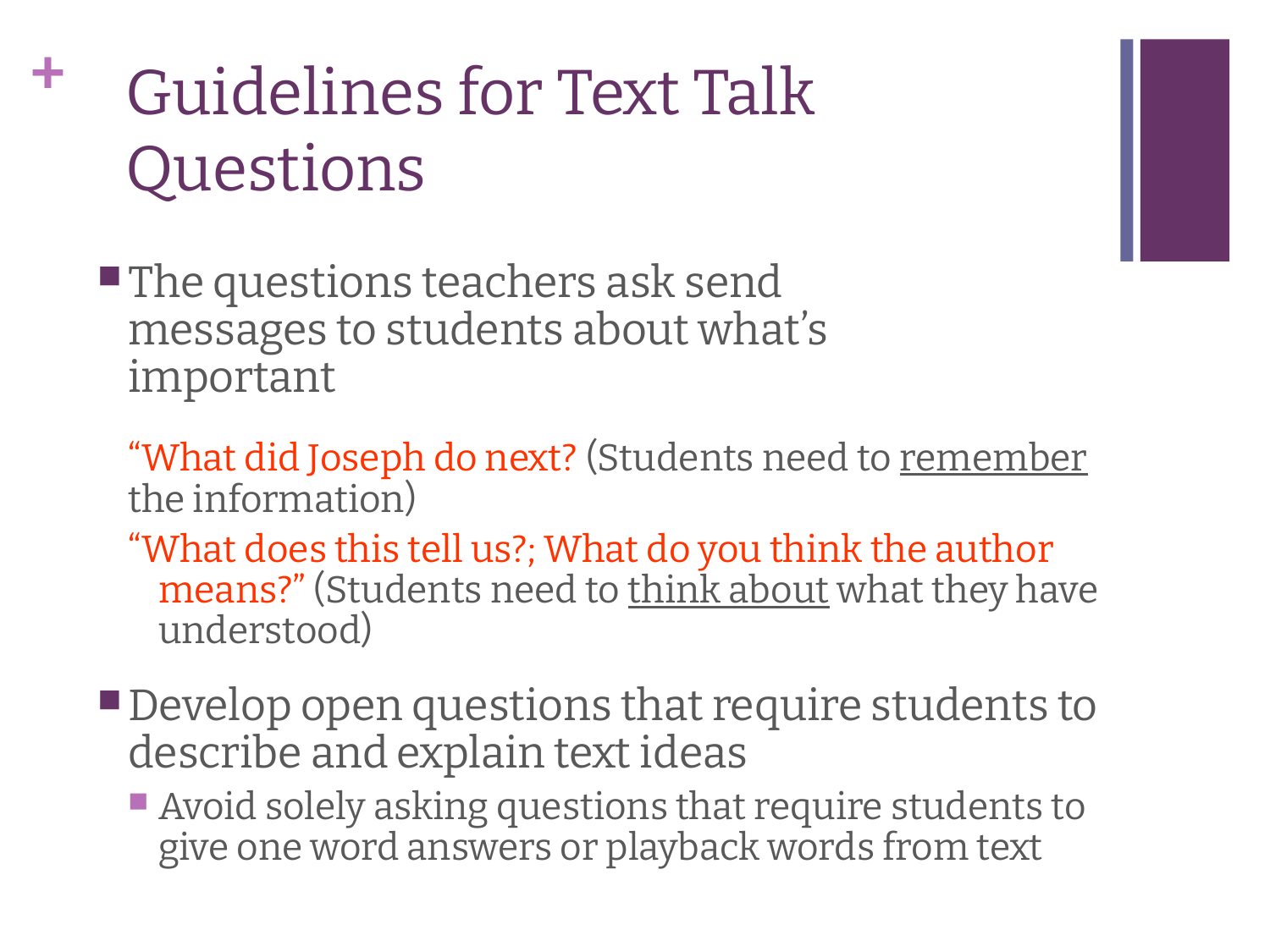

# Guidelines for Text Talk Questions
The questions teachers ask send
messages to students about what’s
important
	“What did Joseph do next? (Students need to remember the information)
“What does this tell us?; What do you think the author means?” (Students need to think about what they have understood)
Develop open questions that require students to describe and explain text ideas
Avoid solely asking questions that require students to give one word answers or playback words from text